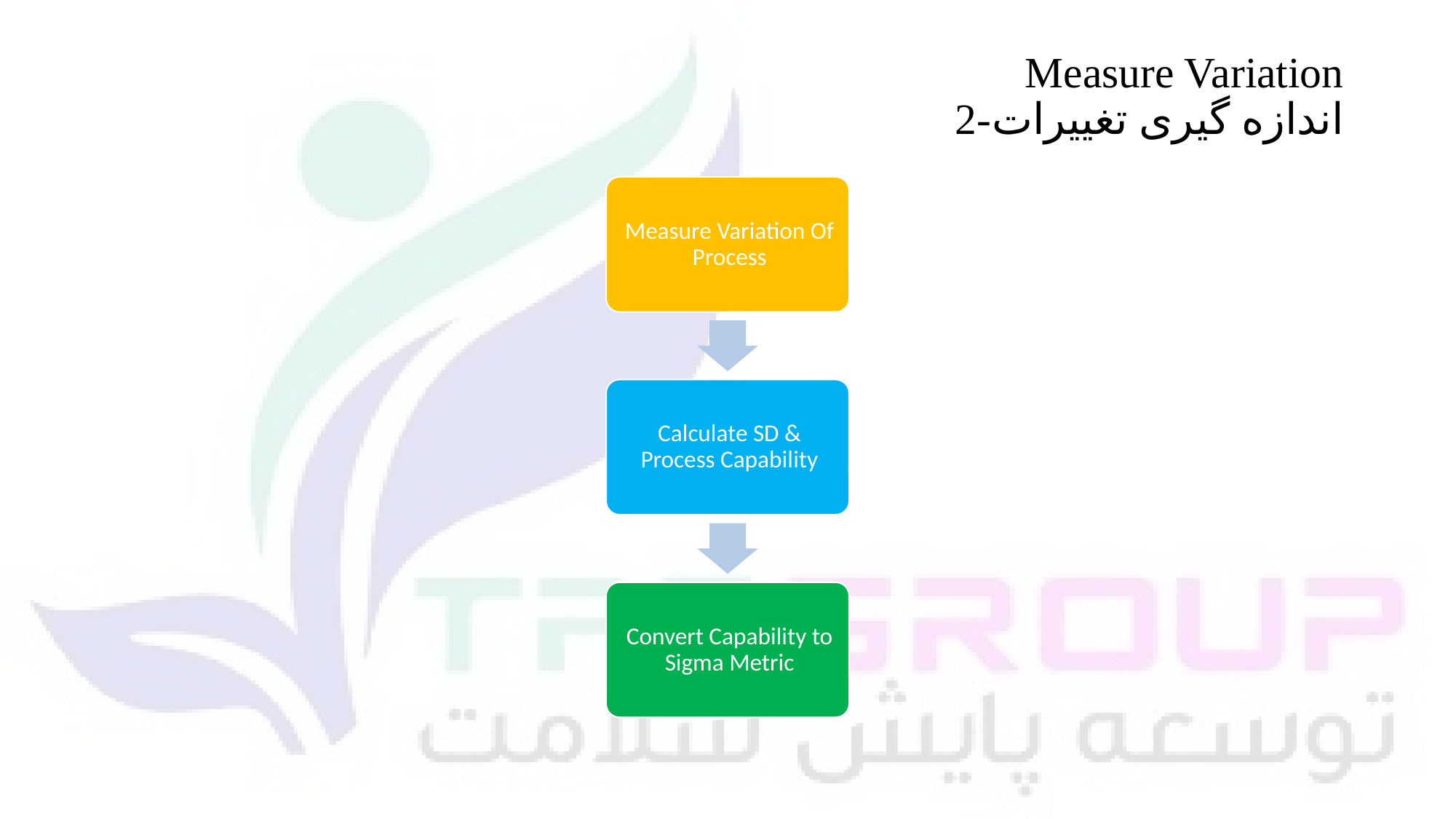

# Measure Variation 2-اندازه گیری تغییرات
Measure Variation Of Process

Calculate SD & Process Capability

Convert Capability to Sigma Metric